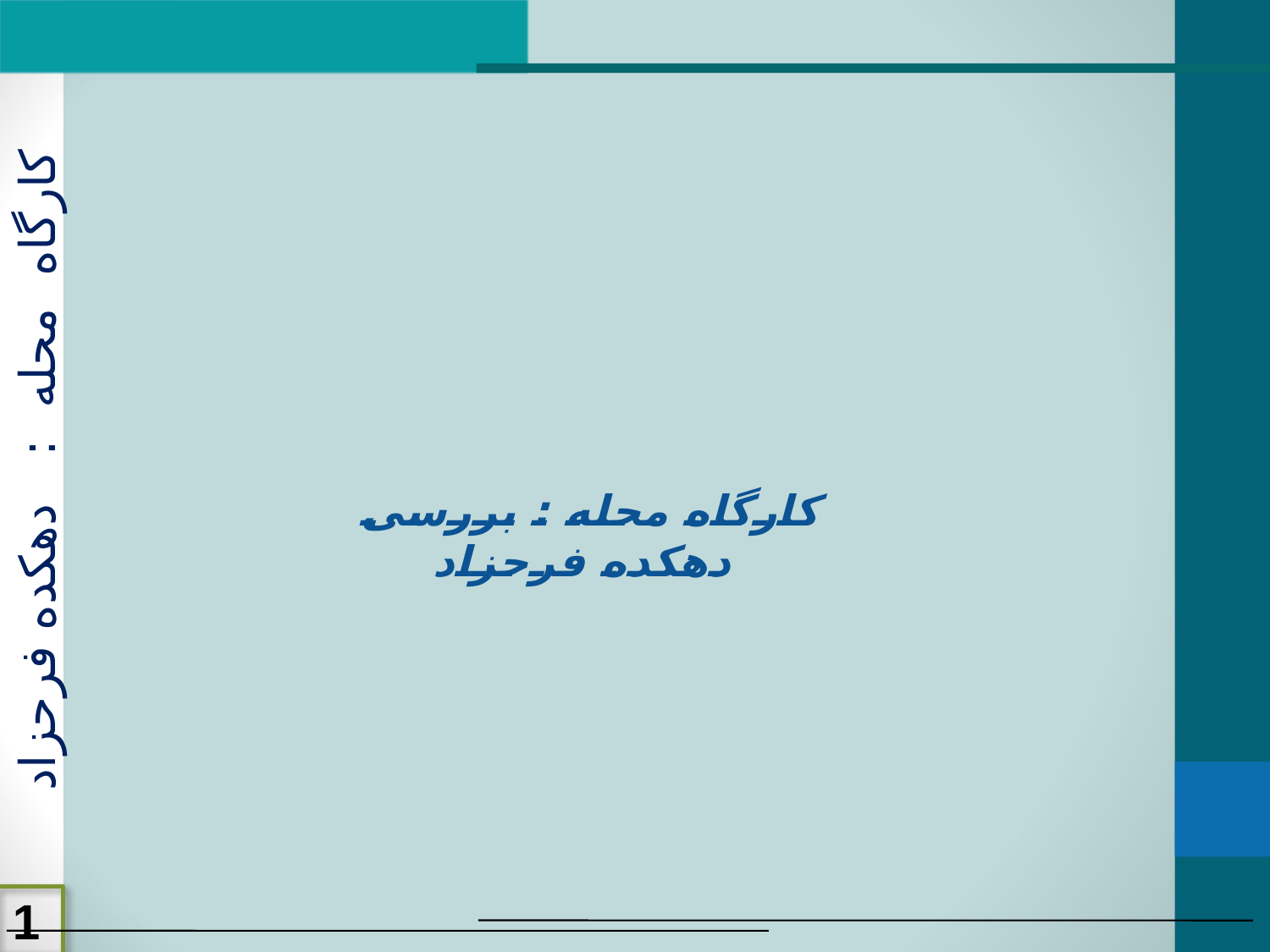

کارگاه  محله  :   دهکده فرحزاد
 کارگاه محله : بررسی دهکده فرحزاد
1